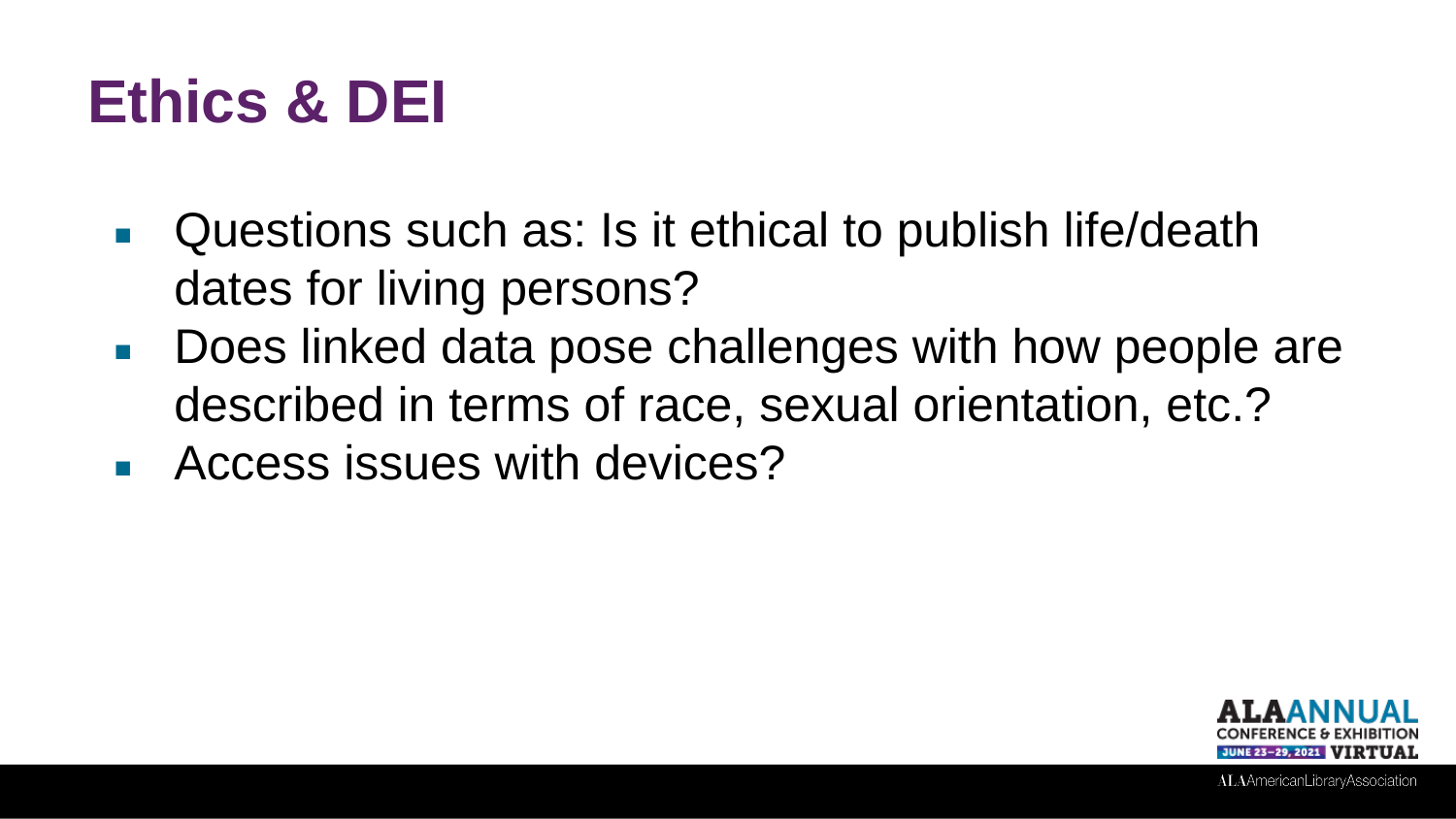

# Ethics & DEI
Questions such as: Is it ethical to publish life/death dates for living persons?
Does linked data pose challenges with how people are described in terms of race, sexual orientation, etc.?
Access issues with devices?